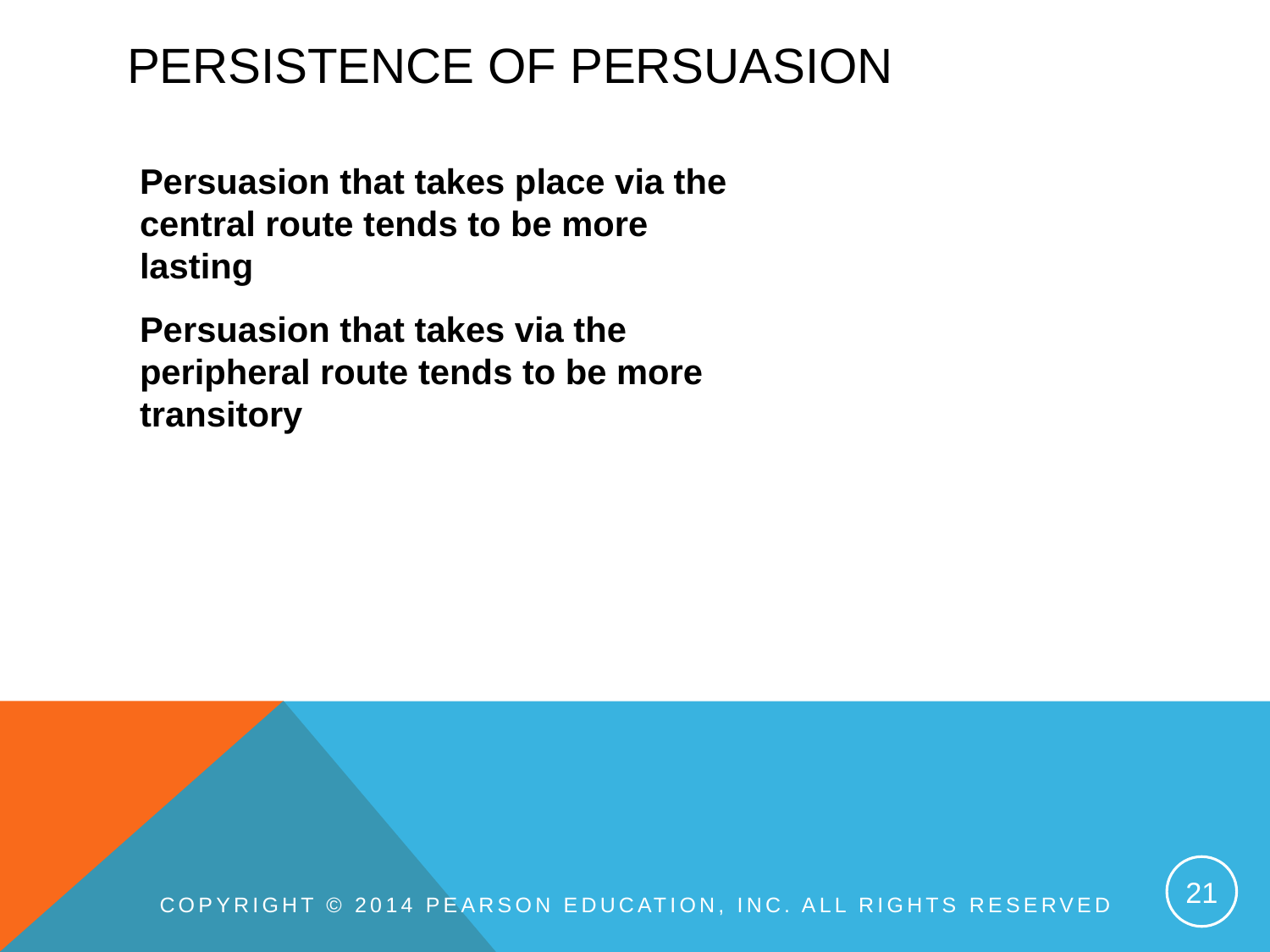

# Persistence of persuasion
Persuasion that takes place via the central route tends to be more lasting
Persuasion that takes via the peripheral route tends to be more transitory

21
Copyright © 2014 Pearson Education, Inc. All rights reserved